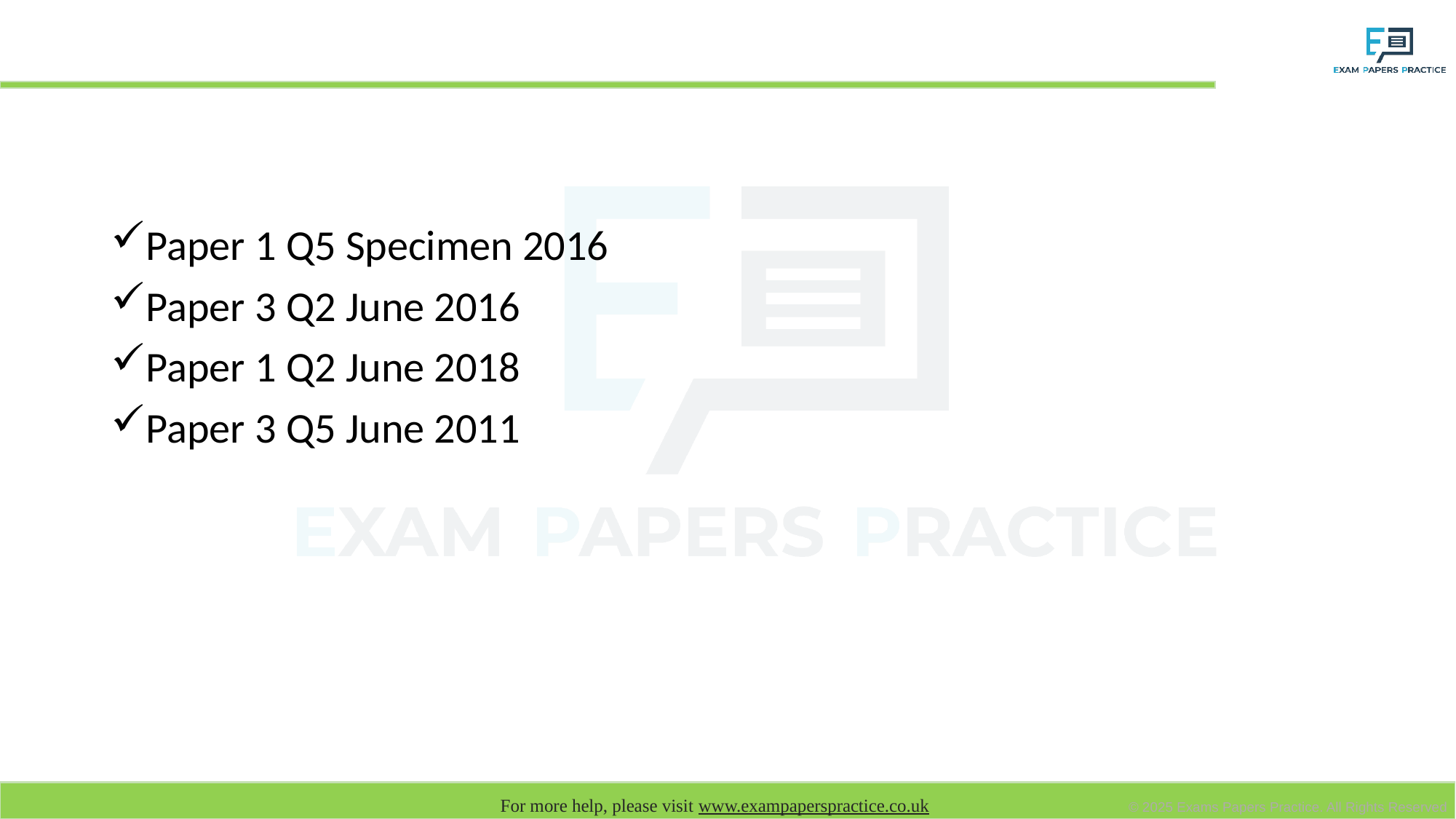

# AQA past paper questions
Paper 1 Q5 Specimen 2016
Paper 3 Q2 June 2016
Paper 1 Q2 June 2018
Paper 3 Q5 June 2011